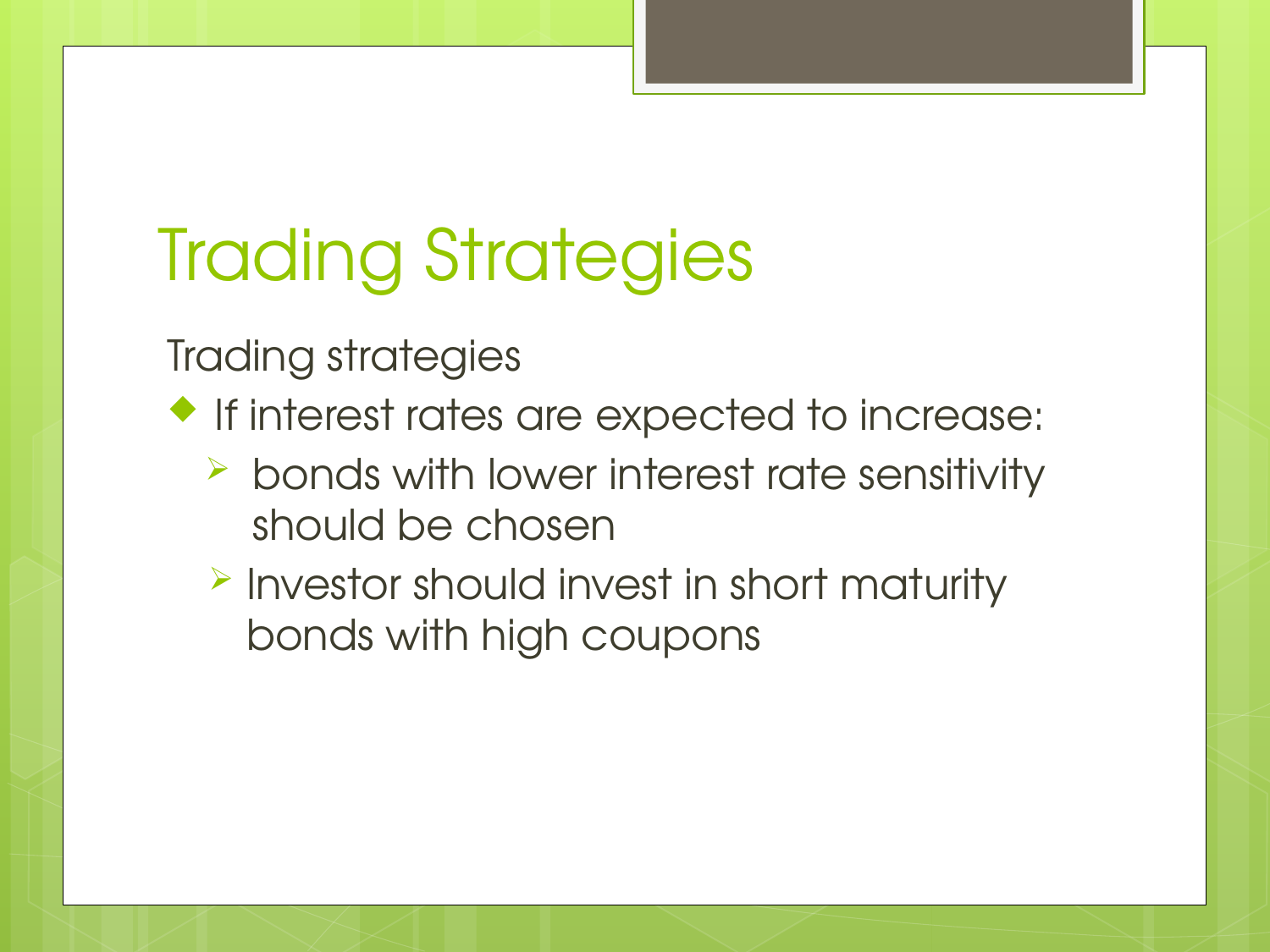

# Trading Strategies
Trading strategies
If interest rates are expected to increase:
bonds with lower interest rate sensitivity should be chosen
Investor should invest in short maturity bonds with high coupons